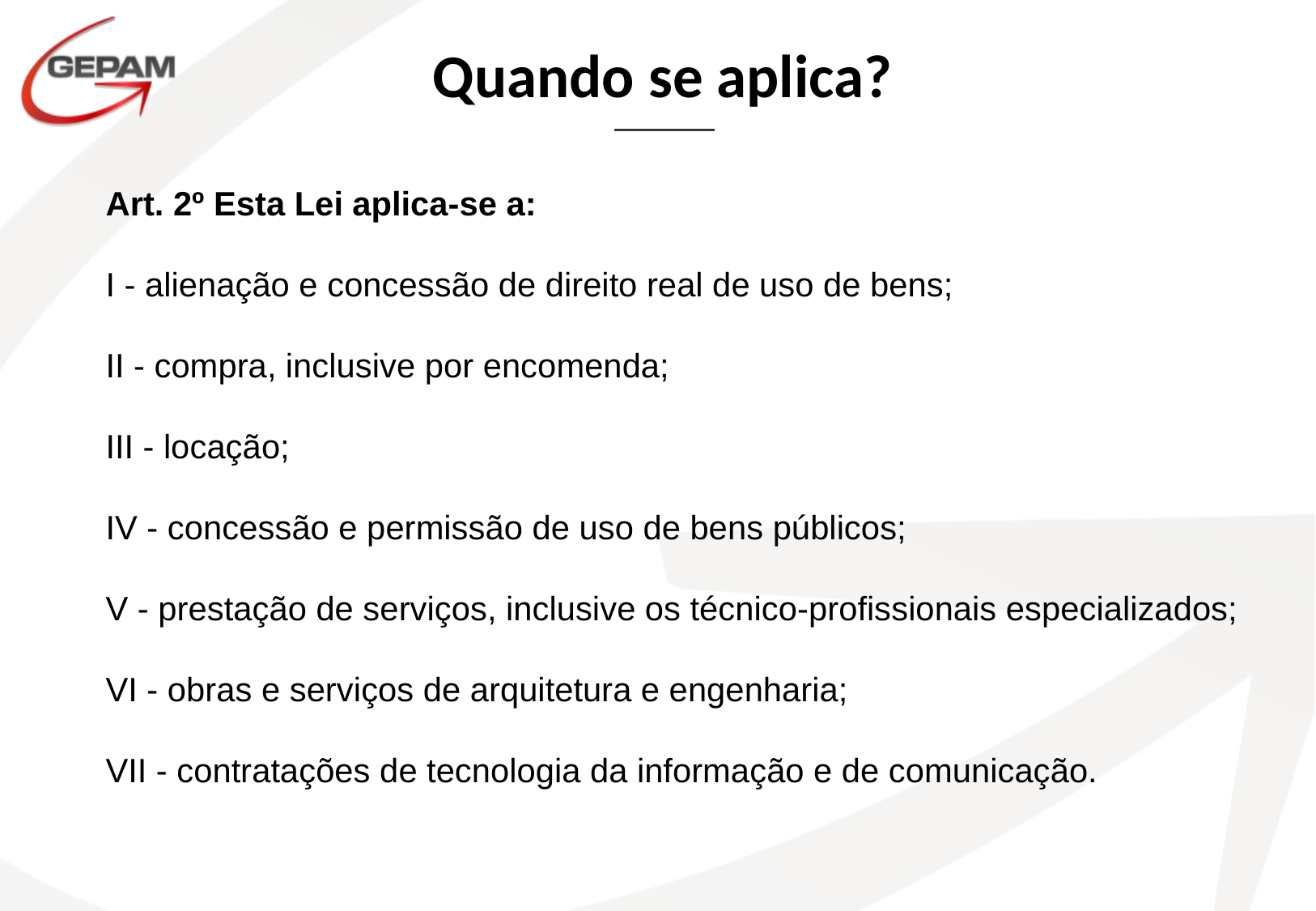

# Quando se aplica?

Art. 2º Esta Lei aplica-se a:
I - alienação e concessão de direito real de uso de bens;
II - compra, inclusive por encomenda;
III - locação;
IV - concessão e permissão de uso de bens públicos;
V - prestação de serviços, inclusive os técnico-profissionais especializados;
VI - obras e serviços de arquitetura e engenharia;
VII - contratações de tecnologia da informação e de comunicação.